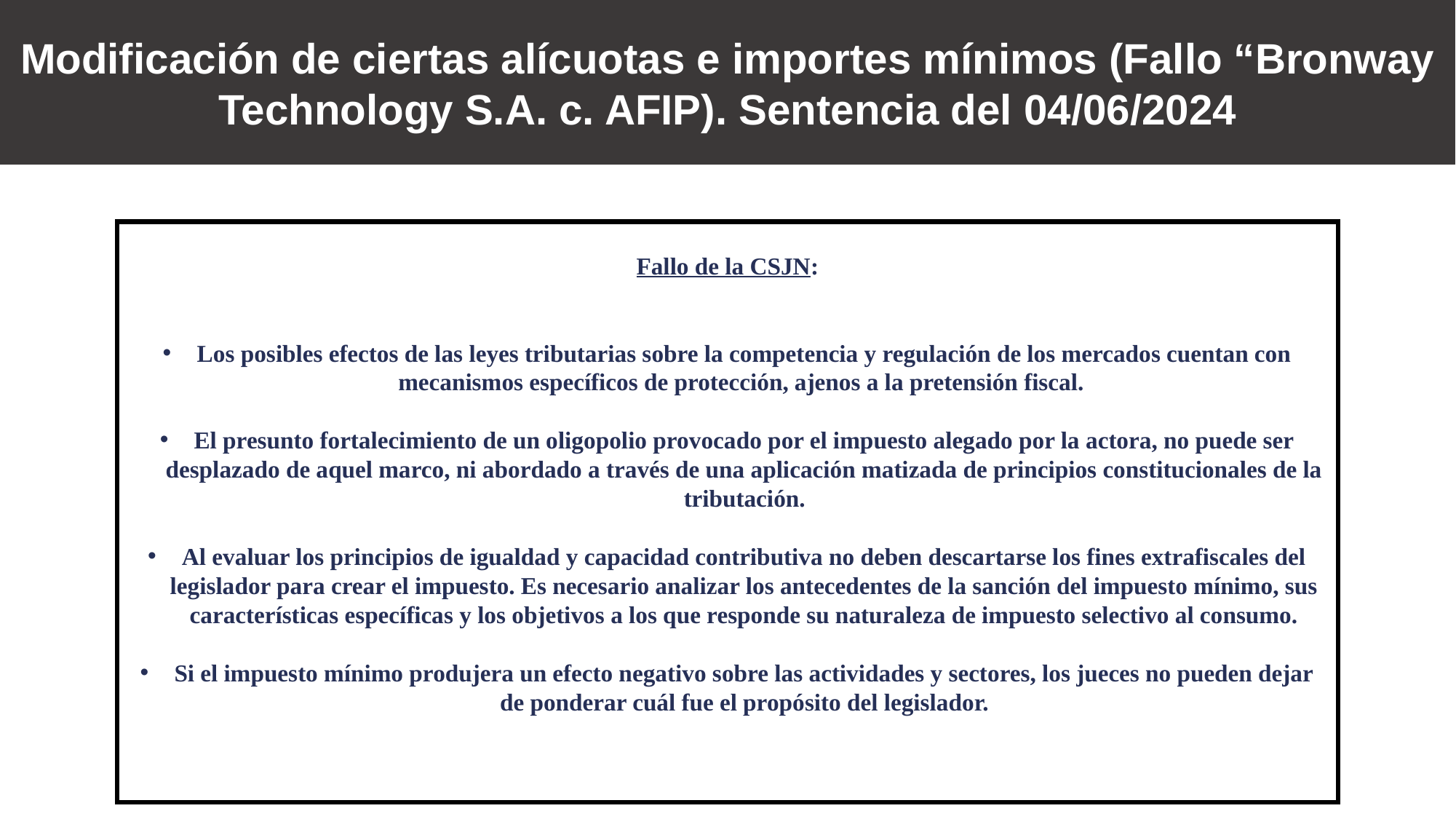

Modificación de ciertas alícuotas e importes mínimos (Fallo “Bronway Technology S.A. c. AFIP). Sentencia del 04/06/2024

Fallo de la CSJN:

Los posibles efectos de las leyes tributarias sobre la competencia y regulación de los mercados cuentan con mecanismos específicos de protección, ajenos a la pretensión fiscal.

El presunto fortalecimiento de un oligopolio provocado por el impuesto alegado por la actora, no puede ser desplazado de aquel marco, ni abordado a través de una aplicación matizada de principios constitucionales de la tributación.

Al evaluar los principios de igualdad y capacidad contributiva no deben descartarse los fines extrafiscales del legislador para crear el impuesto. Es necesario analizar los antecedentes de la sanción del impuesto mínimo, sus características específicas y los objetivos a los que responde su naturaleza de impuesto selectivo al consumo.

Si el impuesto mínimo produjera un efecto negativo sobre las actividades y sectores, los jueces no pueden dejar de ponderar cuál fue el propósito del legislador.